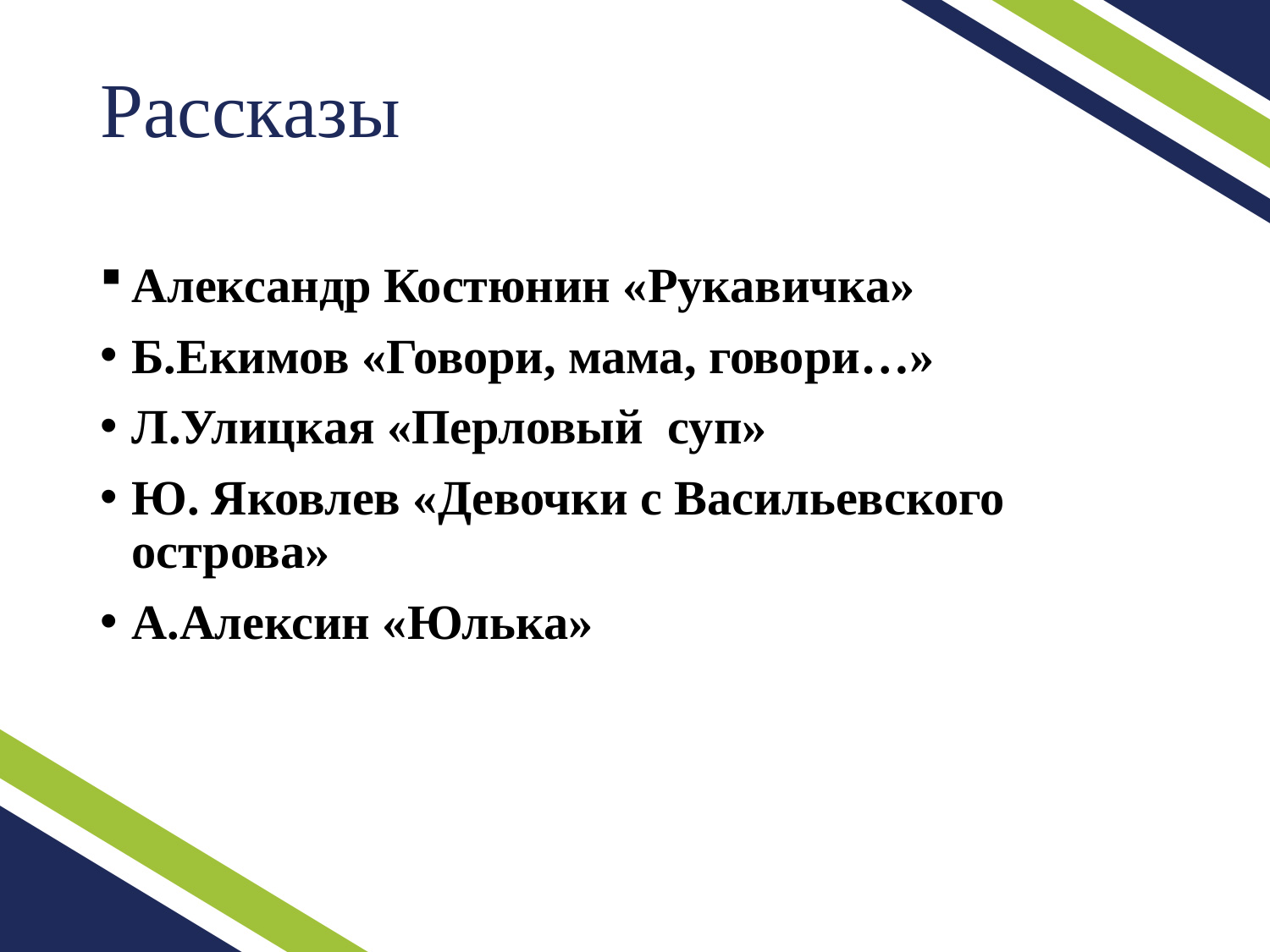

# Рассказы
Александр Костюнин «Рукавичка»
Б.Екимов «Говори, мама, говори…»
Л.Улицкая «Перловый  суп»
Ю. Яковлев «Девочки с Васильевского острова»
А.Алексин «Юлька»